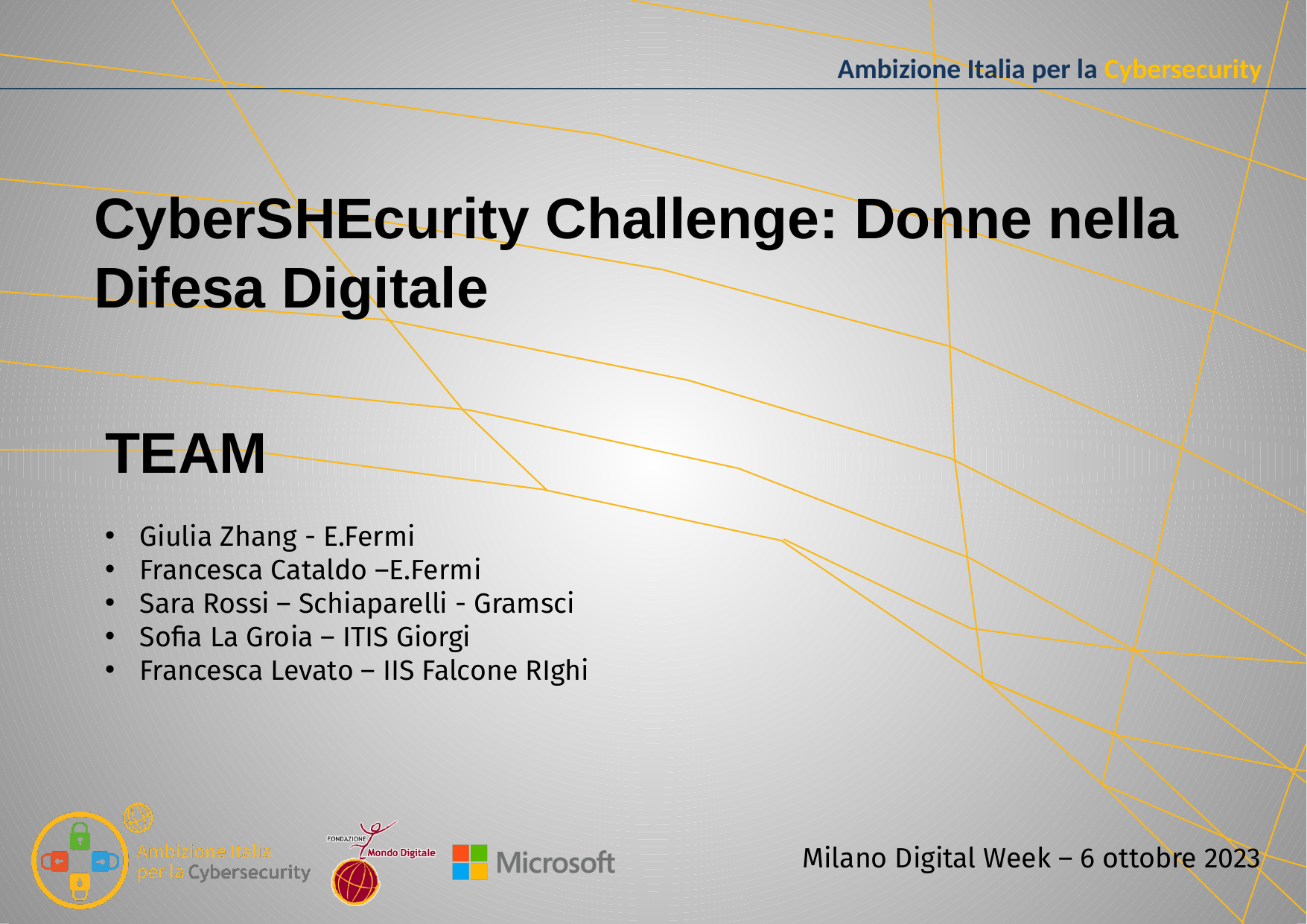

# CyberSHEcurity Challenge: Donne nella Difesa Digitale
TEAM

Giulia Zhang - E.Fermi
Francesca Cataldo –E.Fermi
Sara Rossi – Schiaparelli - Gramsci
Sofia La Groia – ITIS Giorgi
Francesca Levato – IIS Falcone RIghi

Milano Digital Week – 6 ottobre 2023